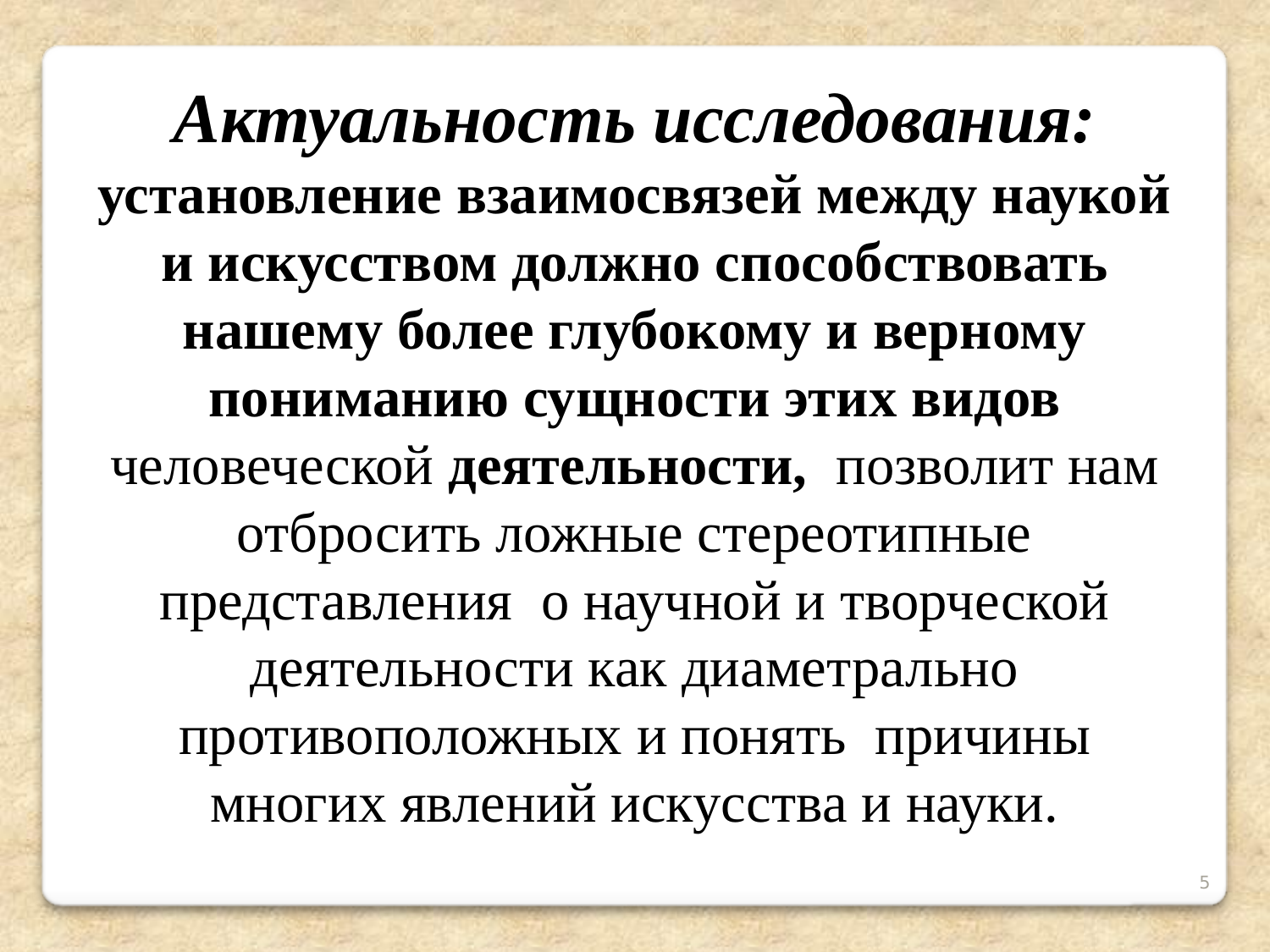

Актуальность исследования: установление взаимосвязей между наукой и искусством должно способствовать нашему более глубокому и верному пониманию сущности этих видов человеческой деятельности,  позволит нам отбросить ложные стереотипные представления  о научной и творческой деятельности как диаметрально противоположных и понять  причины многих явлений искусства и науки.
5